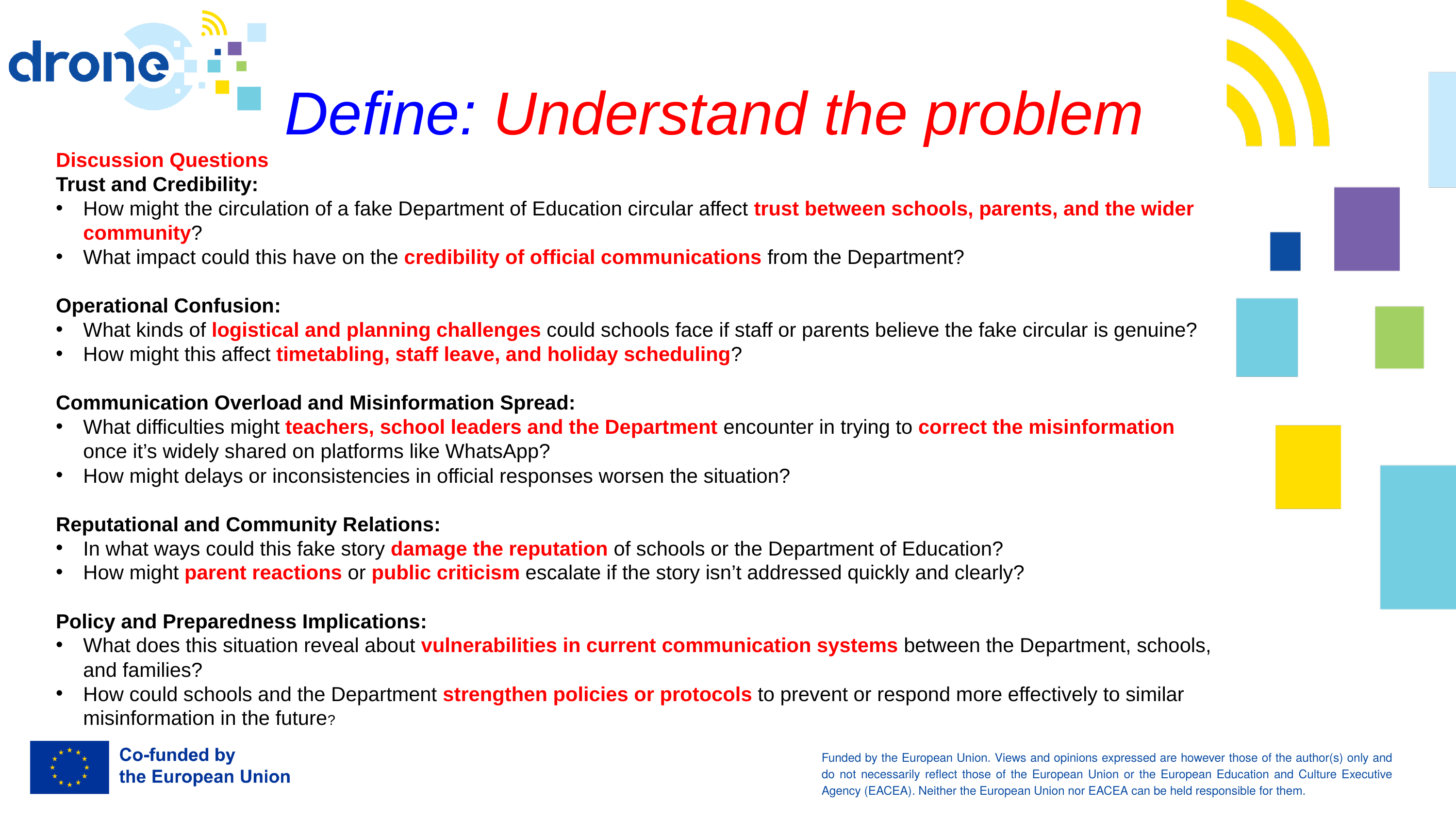

Define: Understand the problem
Discussion Questions
Trust and Credibility:
How might the circulation of a fake Department of Education circular affect trust between schools, parents, and the wider community?
What impact could this have on the credibility of official communications from the Department?
Operational Confusion:
What kinds of logistical and planning challenges could schools face if staff or parents believe the fake circular is genuine?
How might this affect timetabling, staff leave, and holiday scheduling?

Communication Overload and Misinformation Spread:
What difficulties might teachers, school leaders and the Department encounter in trying to correct the misinformation once it’s widely shared on platforms like WhatsApp?
How might delays or inconsistencies in official responses worsen the situation?

Reputational and Community Relations:
In what ways could this fake story damage the reputation of schools or the Department of Education?
How might parent reactions or public criticism escalate if the story isn’t addressed quickly and clearly?

Policy and Preparedness Implications:
What does this situation reveal about vulnerabilities in current communication systems between the Department, schools, and families?
How could schools and the Department strengthen policies or protocols to prevent or respond more effectively to similar misinformation in the future?
.
02.
01.
03.
04.

Funded by the European Union. Views and opinions expressed are however those of the author(s) only and do not necessarily reflect those of the European Union or the European Education and Culture Executive Agency (EACEA). Neither the European Union nor EACEA can be held responsible for them.